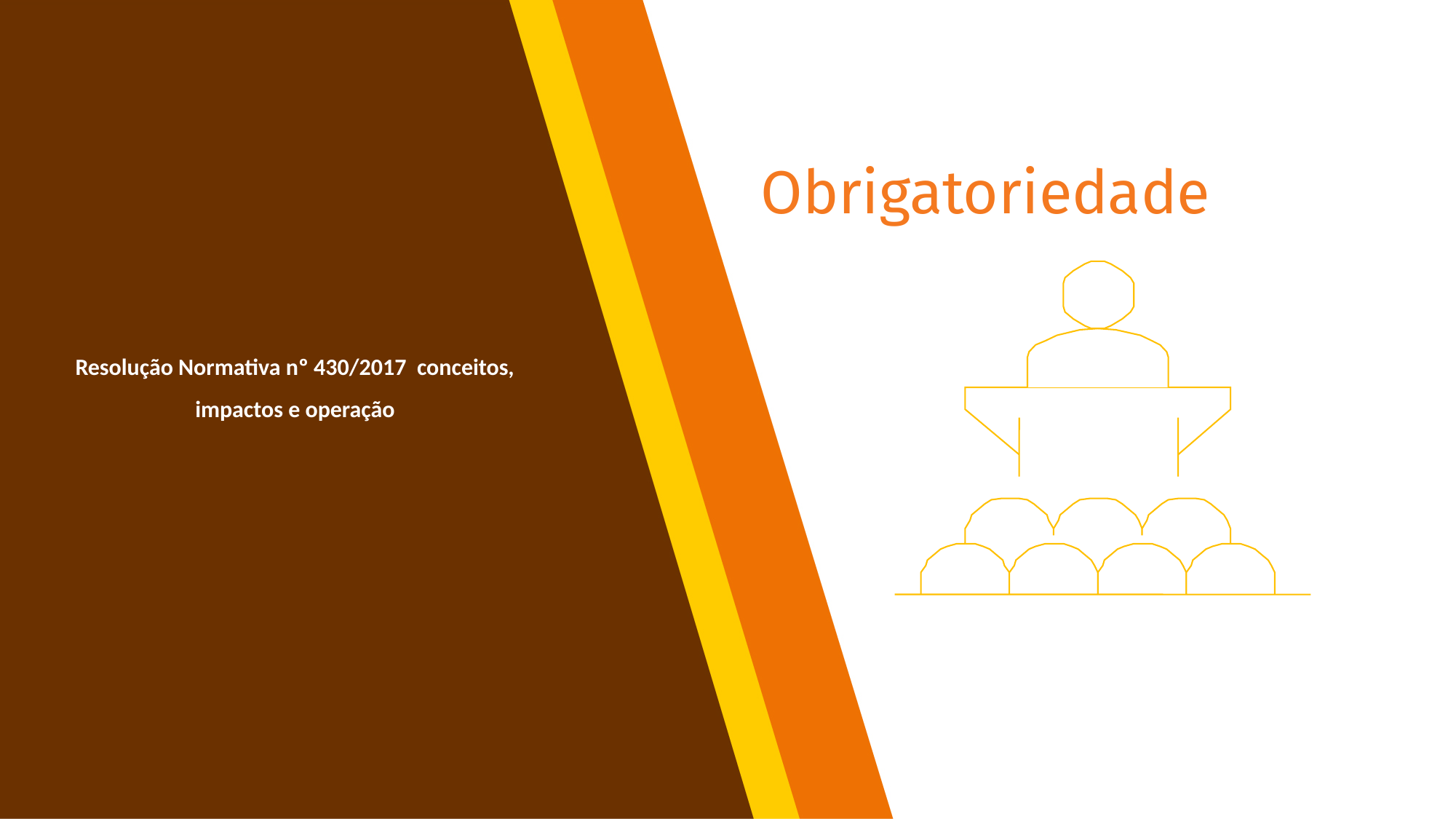

Obrigatoriedade

# Resolução Normativa nº 430/2017  conceitos, impactos e operação